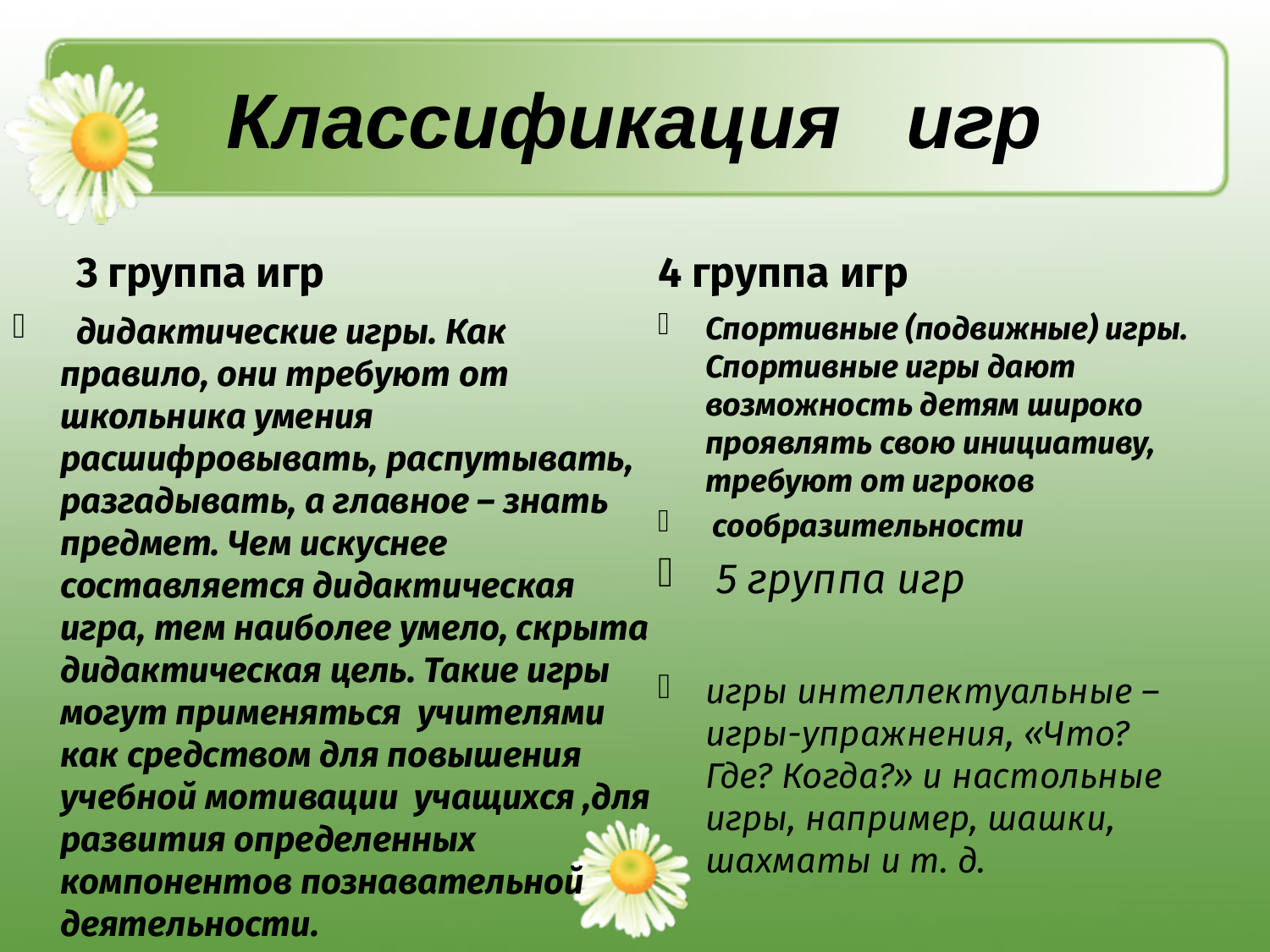

# Классификация   игр
3 группа игр
4 группа игр
  дидактические игры. Как правило, они требуют от школьника умения расшифровывать, распутывать, разгадывать, а главное – знать предмет. Чем искуснее составляется дидактическая игра, тем наиболее умело, скрыта дидактическая цель. Такие игры могут применяться  учителями  как средством для повышения учебной мотивации  учащихся ,для развития определенных компонентов познавательной деятельности.

Спортивные (подвижные) игры. Спортивные игры дают возможность детям широко проявлять свою инициативу, требуют от игроков
 сообразительности
 5 группа игр

игры интеллектуальные – игры-упражнения, «Что? Где? Когда?» и настольные игры, например, шашки, шахматы и т. д.